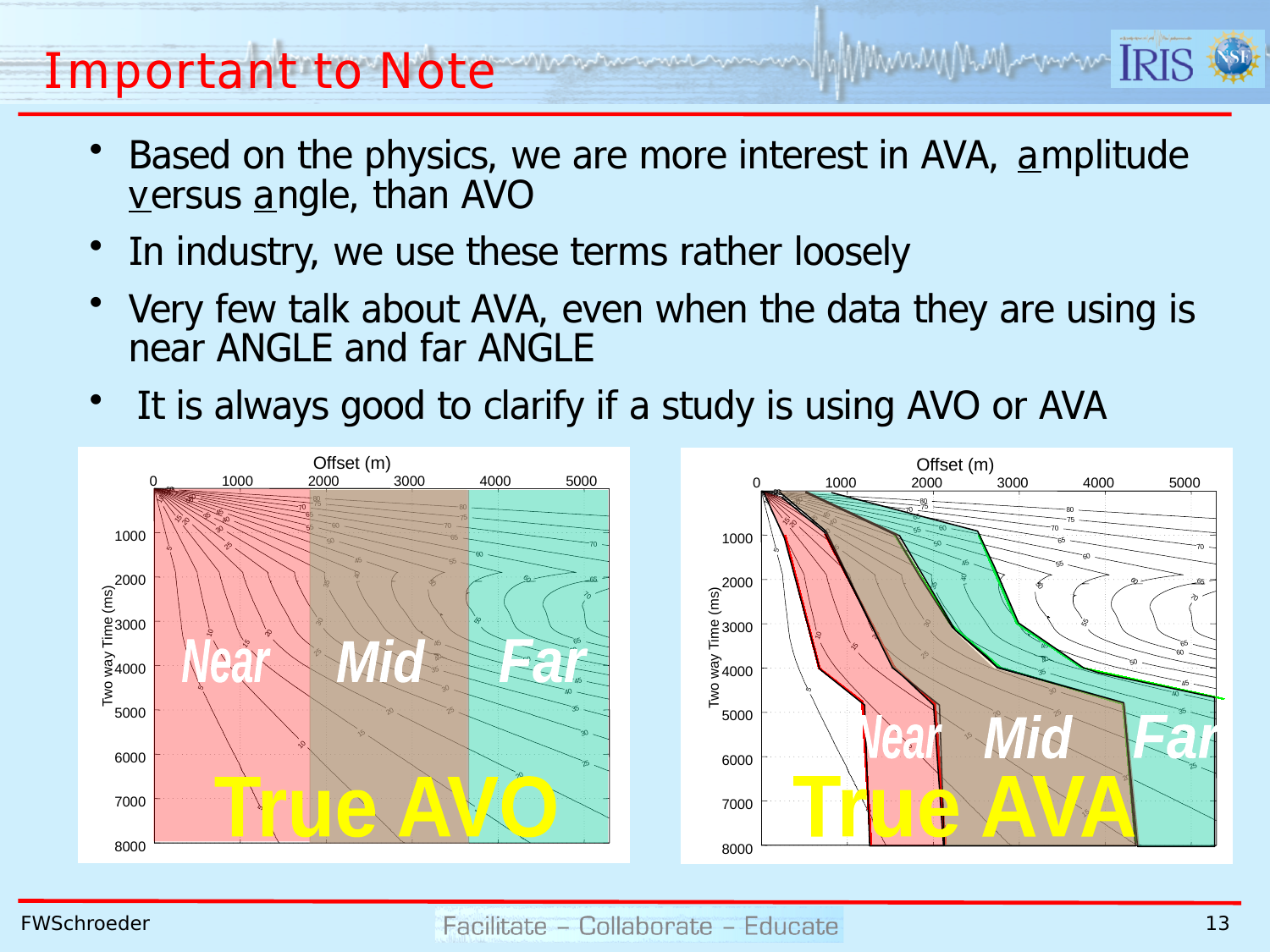

# Important to Note
Based on the physics, we are more interest in AVA, 	amplitude versus angle, than AVO
In industry, we use these terms rather loosely
Very few talk about AVA, even when the data they are using is near ANGLE and far ANGLE
It is always good to clarify if a study is using AVO or AVA

Offset (m)
0
1000
2000
3000
4000
5000

80
75
65

55

60

80

50
10

75

70
80

45

65

35
75

40
15

20

60

70

55

30

1000

65

50

70

25

5

60

45

55

2000
40

60
65

35
50

70

3000

55

30

20

10

65

45

15

Two way Time (ms)

60

25

40

50

4000

35

45

30
5

40

5000
35

25
20

30
15

10

6000

25

20

7000

5

15

8000

Offset (m)
0
1000
2000
3000
4000
5000

80
75
65
55

60

80

10
50

75

70
80

45

65

35
75

40
15

20

60

70

55

30

1000

65

50

70

25

5

60

45

55

2000
40

60
65

35

50

70

3000

55

30

20

10

65

45

15
Two way Time (ms)

60

25

40

50

4000

35

45

30
5

40

5000
35

25
20

30
15

10

6000

25

20

7000

5

15

8000

Near
Mid
Far
Near
Mid
Far
True AVO
True AVA